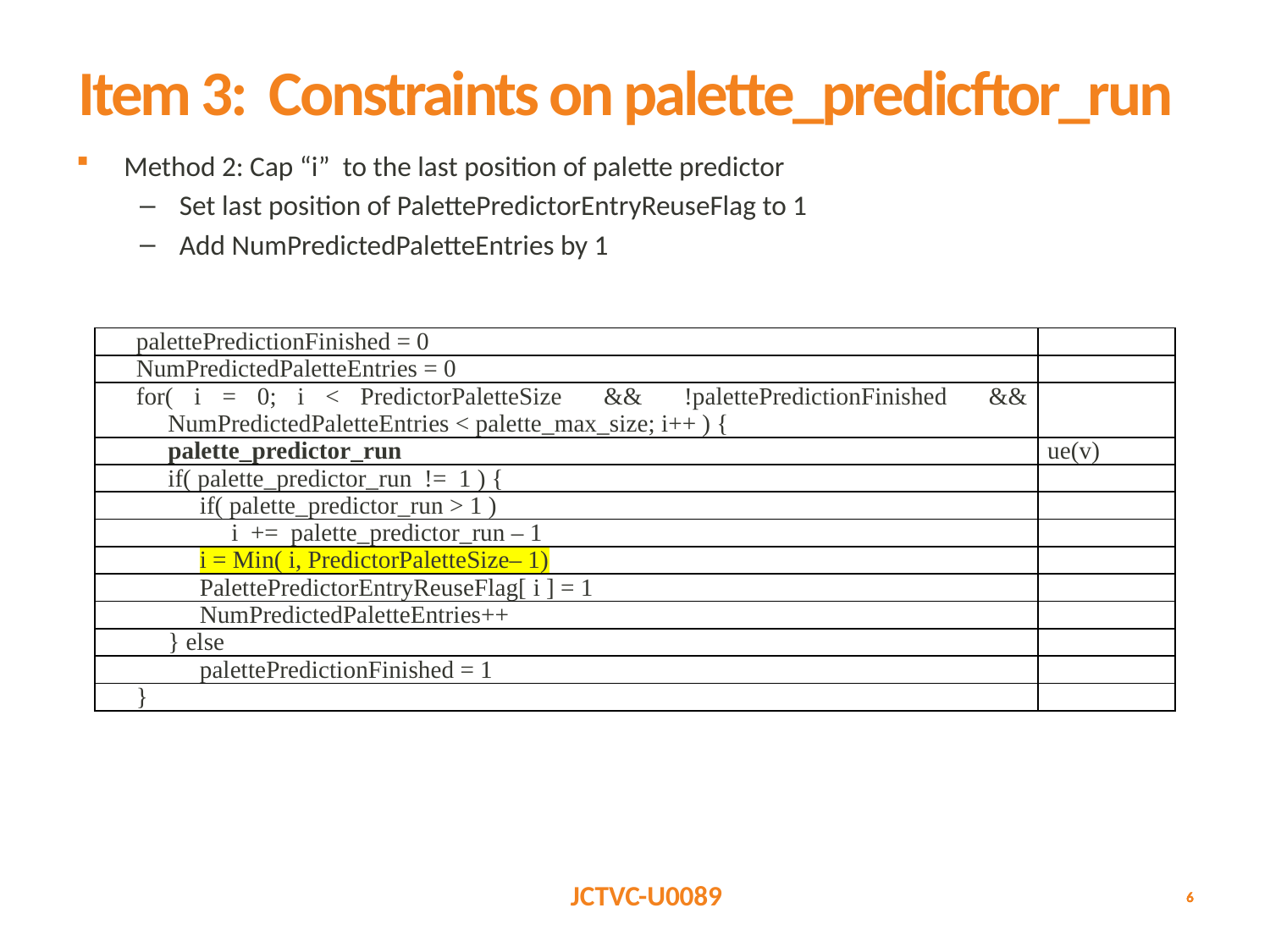

# Item 3:  Constraints on palette_predicftor_run

Method 2: Cap “i”  to the last position of palette predictor
Set last position of PalettePredictorEntryReuseFlag to 1
Add NumPredictedPaletteEntries by 1

| palettePredictionFinished = 0 |  |
| --- | --- |
| NumPredictedPaletteEntries = 0 |  |
| for( i = 0; i < PredictorPaletteSize && !palettePredictionFinished && NumPredictedPaletteEntries < palette\_max\_size; i++ ) { |  |
| palette\_predictor\_run | ue(v) |
| if( palette\_predictor\_run != 1 ) { |  |
| if( palette\_predictor\_run > 1 ) |  |
| i += palette\_predictor\_run – 1 |  |
| i = Min( i, PredictorPaletteSize– 1) |  |
| PalettePredictorEntryReuseFlag[ i ] = 1 |  |
| NumPredictedPaletteEntries++ |  |
| } else |  |
| palettePredictionFinished = 1 |  |
| } |  |
6
6
6
6